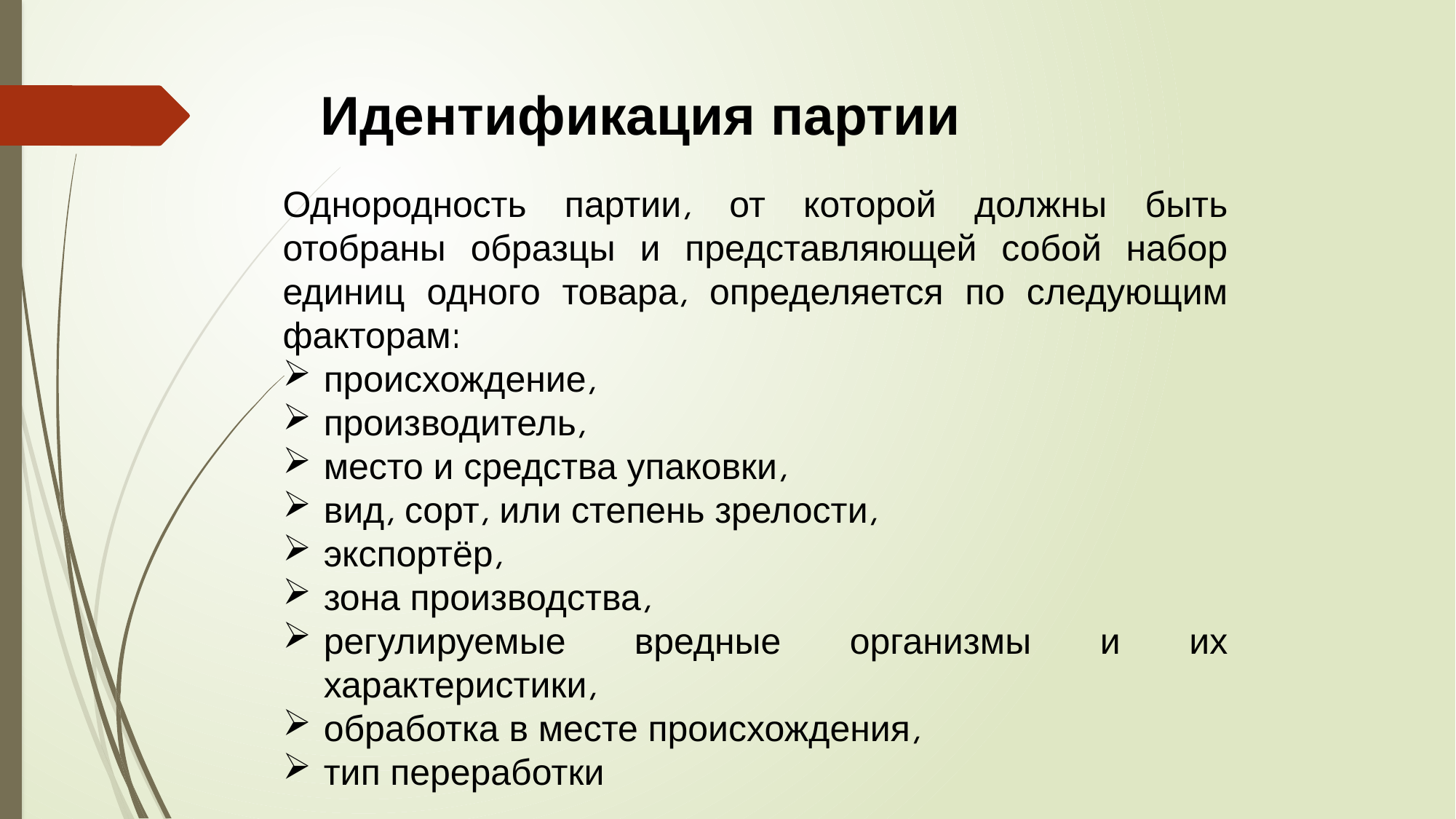

# Идентификация партии
Однородность партии, от которой должны быть отобраны образцы и представляющей собой набор единиц одного товара, определяется по следующим факторам:
происхождение,
производитель,
место и средства упаковки,
вид, сорт, или степень зрелости,
экспортёр,
зона производства,
регулируемые вредные организмы и их характеристики,
обработка в месте происхождения,
тип переработки